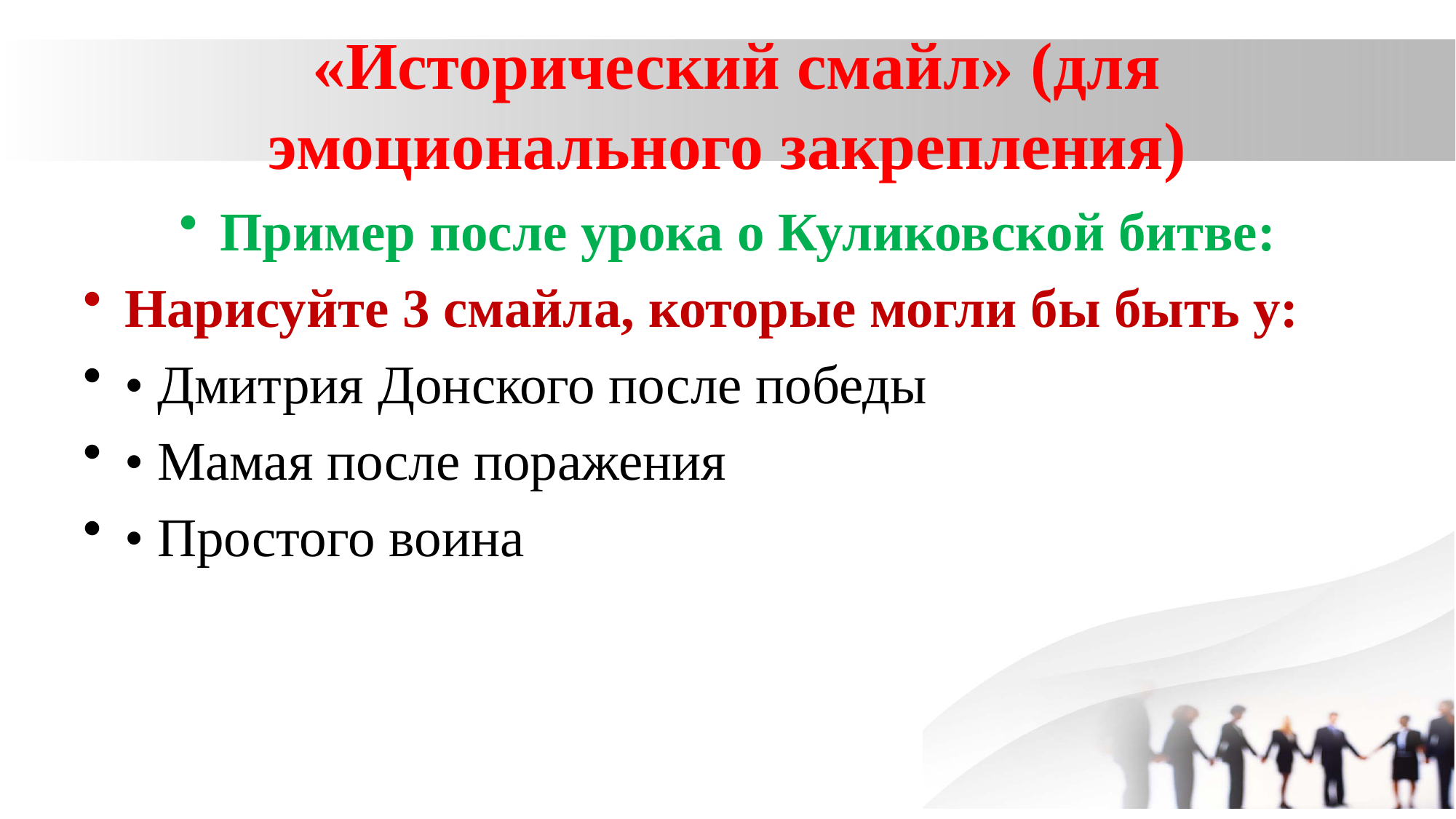

# «Исторический смайл» (для эмоционального закрепления)
Пример после урока о Куликовской битве:
Нарисуйте 3 смайла, которые могли бы быть у:
• Дмитрия Донского после победы
• Мамая после поражения
• Простого воина